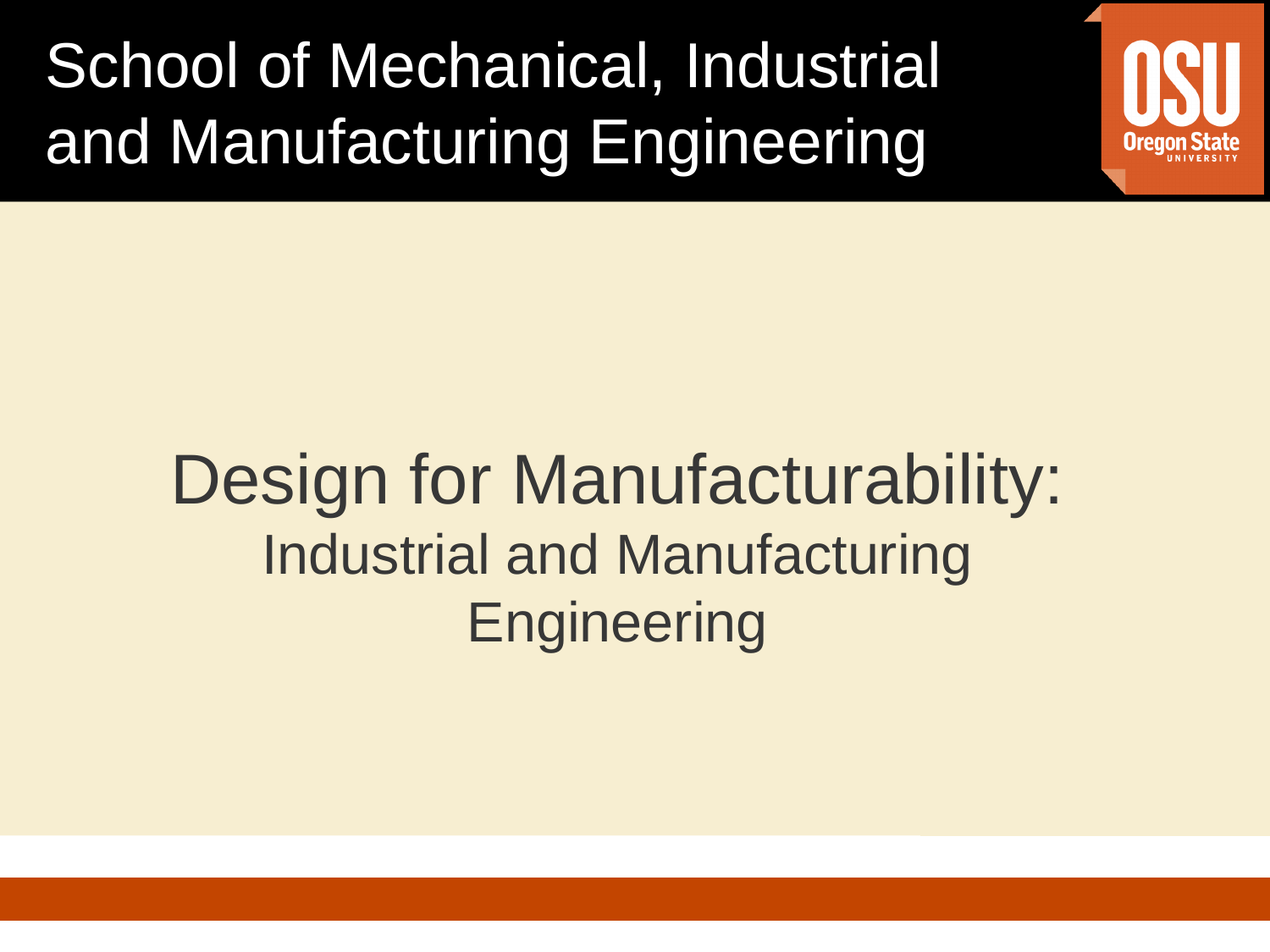

# Design for Manufacturability: Industrial and Manufacturing Engineering